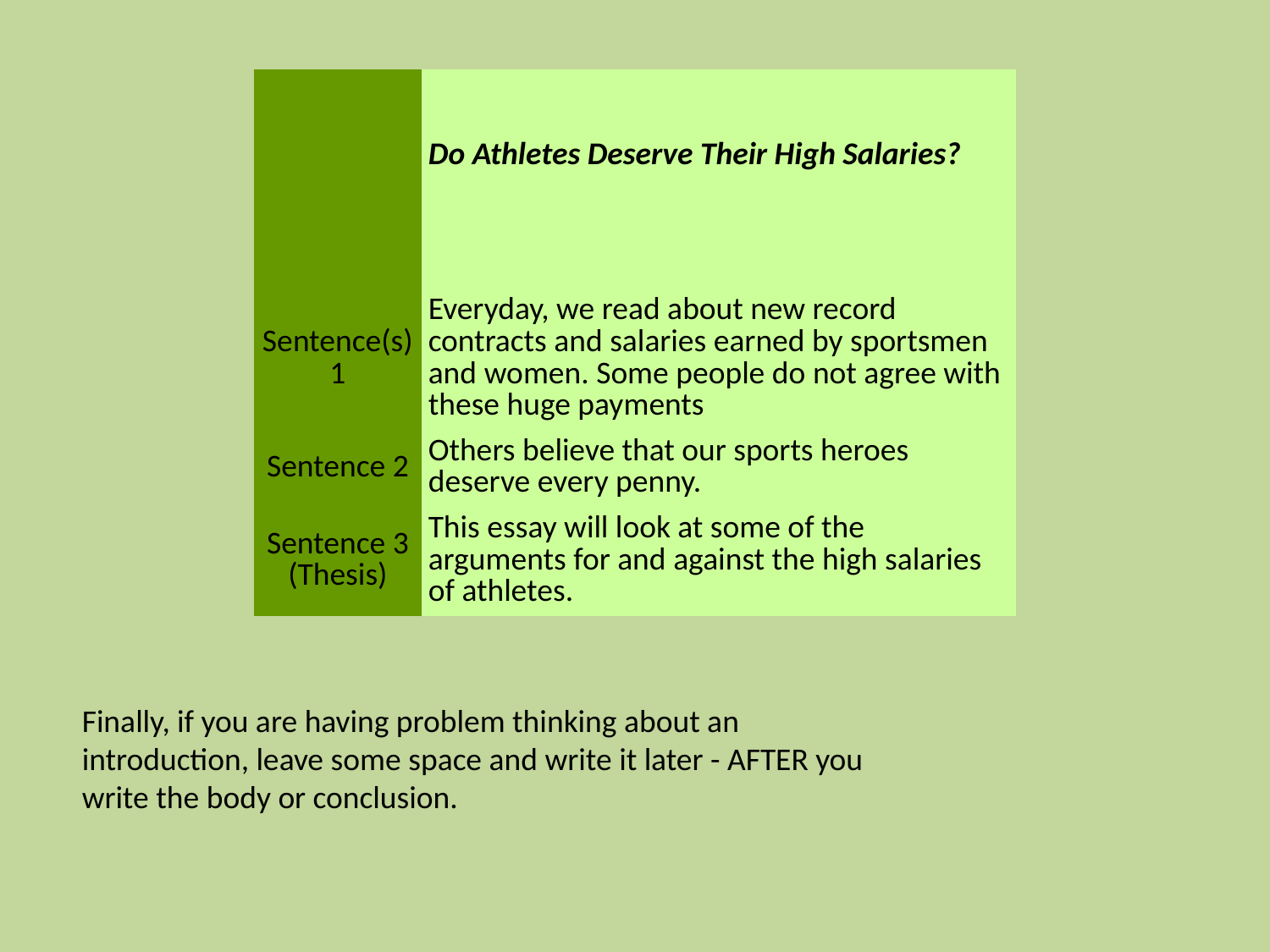

|  | Do Athletes Deserve Their High Salaries? |
| --- | --- |
|  |  |
| Sentence(s) 1 | Everyday, we read about new record contracts and salaries earned by sportsmen and women. Some people do not agree with these huge payments |
| Sentence 2 | Others believe that our sports heroes deserve every penny. |
| Sentence 3 (Thesis) | This essay will look at some of the arguments for and against the high salaries of athletes. |
Finally, if you are having problem thinking about an introduction, leave some space and write it later - AFTER you write the body or conclusion.